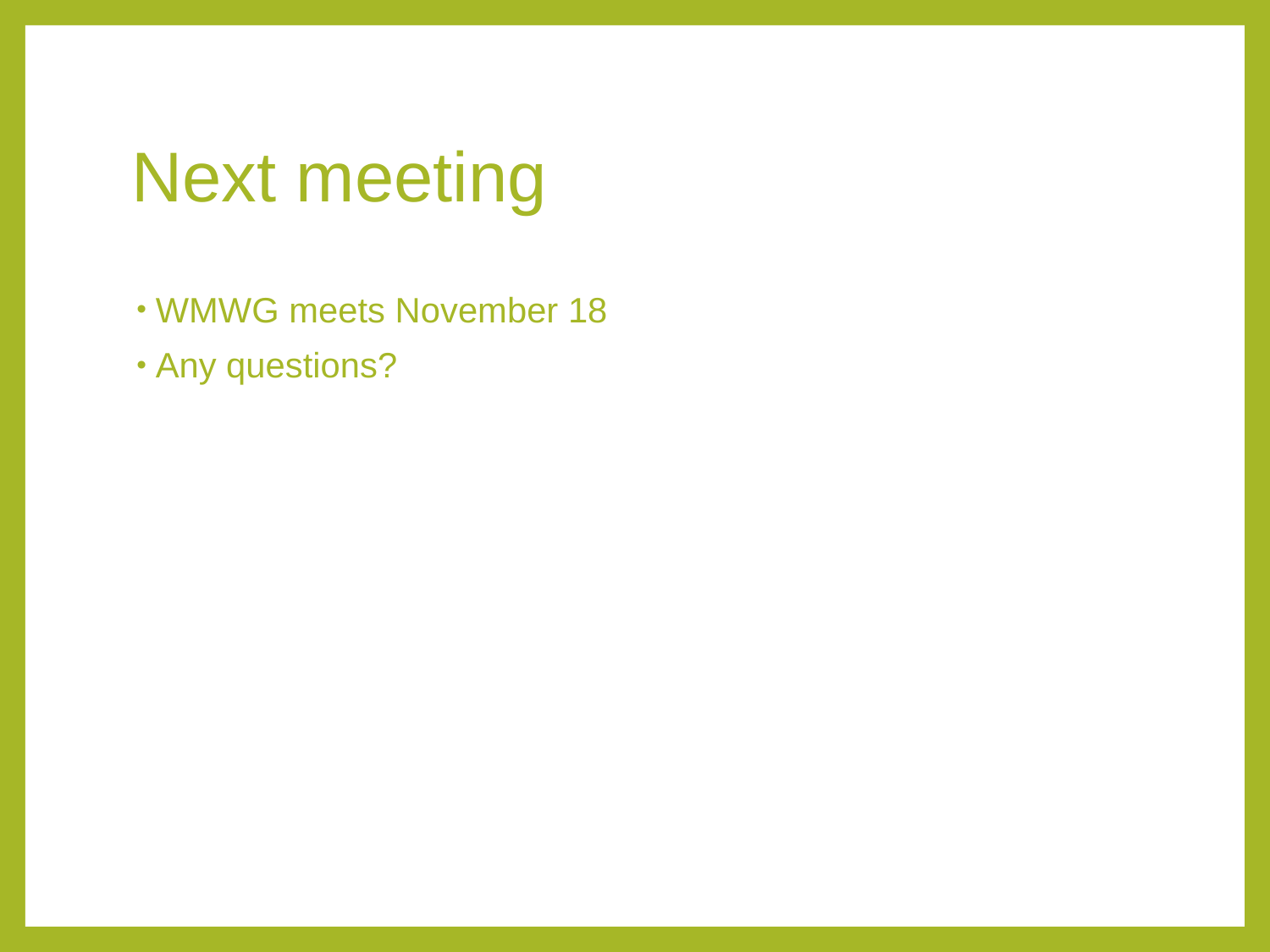

# Next meeting
WMWG meets November 18
Any questions?